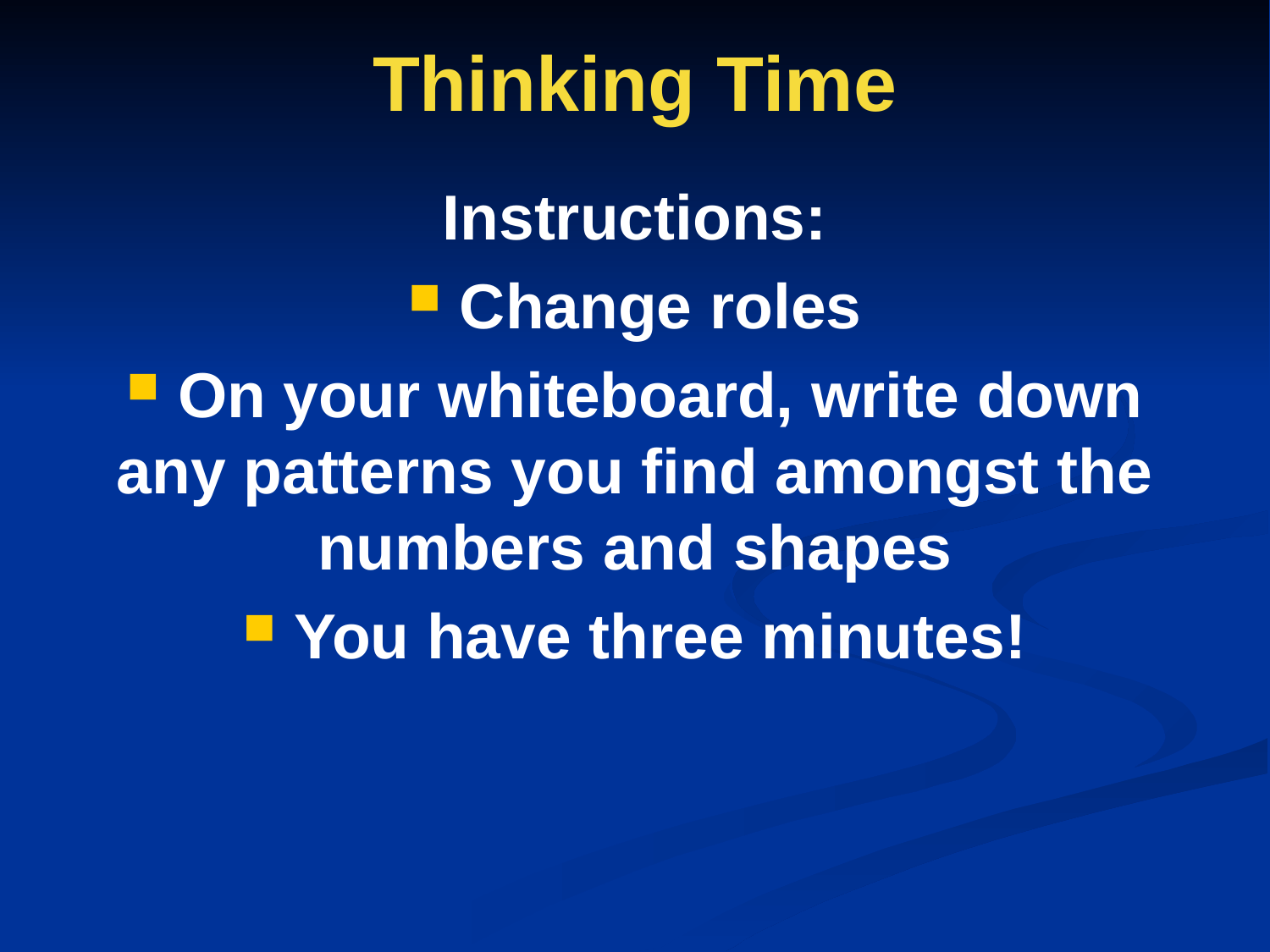

# Thinking Time
Instructions:
 Change roles
 On your whiteboard, write down any patterns you find amongst the numbers and shapes
 You have three minutes!